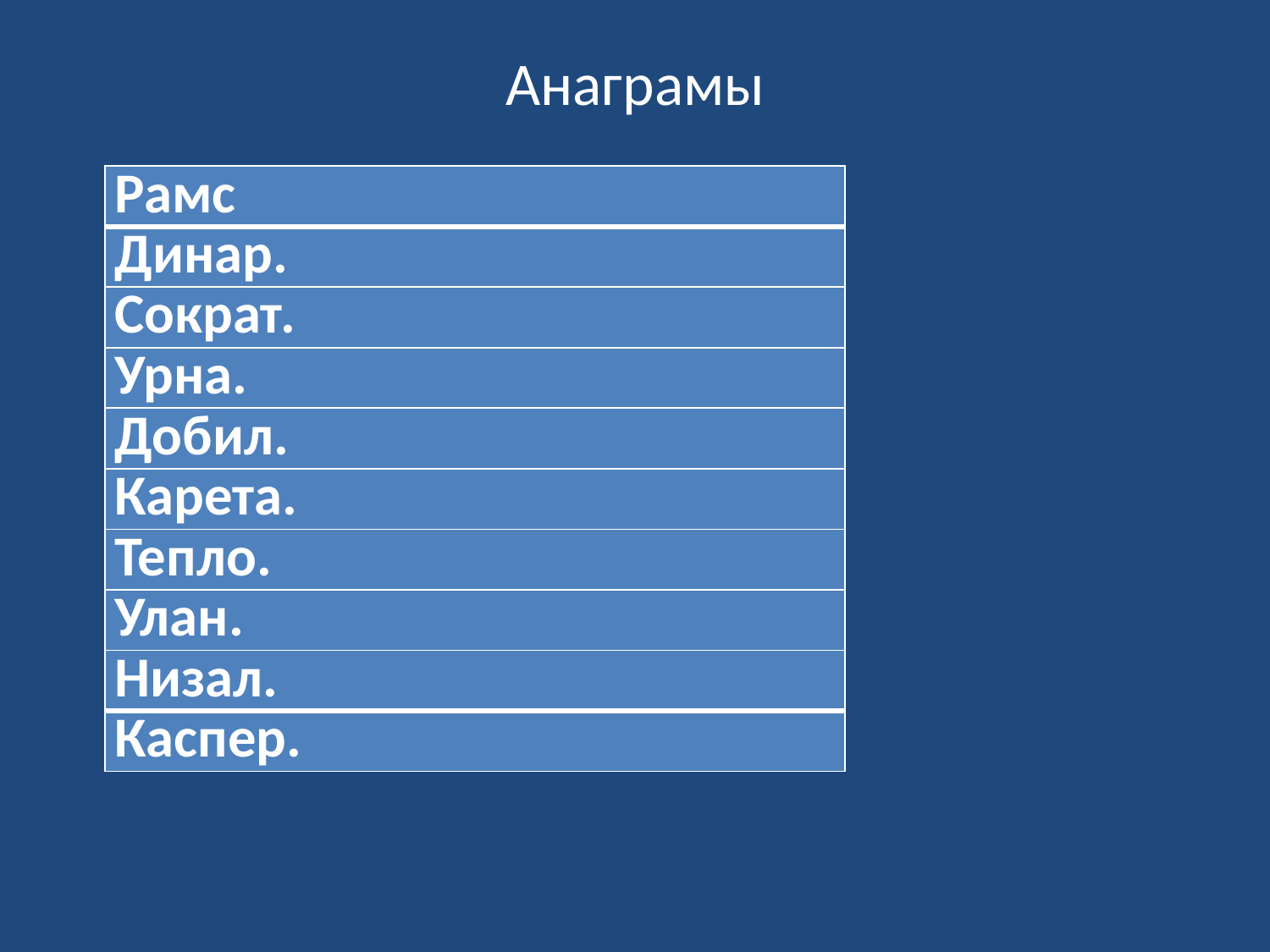

# Анаграмы
| Рамс |
| --- |
| Динар. |
| Сократ. |
| Урна. |
| Добил. |
| Карета. |
| Тепло. |
| Улан. |
| Низал. |
| Каспер. |